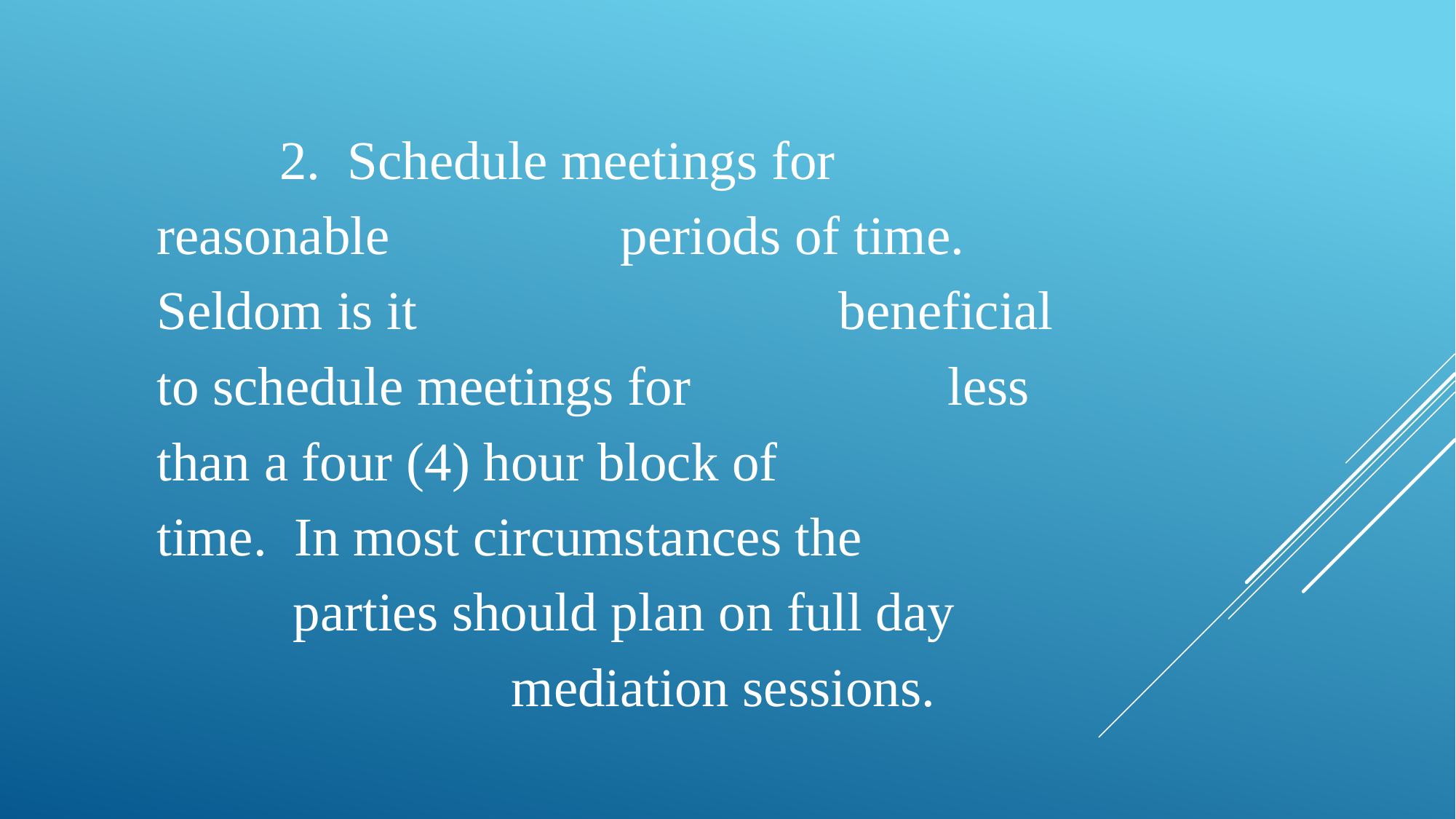

2.  Schedule meetings for reasonable 		  periods of time.  Seldom is it 	  			  beneficial to schedule meetings for 		  less than a four (4) hour block of 		   	  time.  In most circumstances the 			  parties should plan on full day 			   	  mediation sessions.